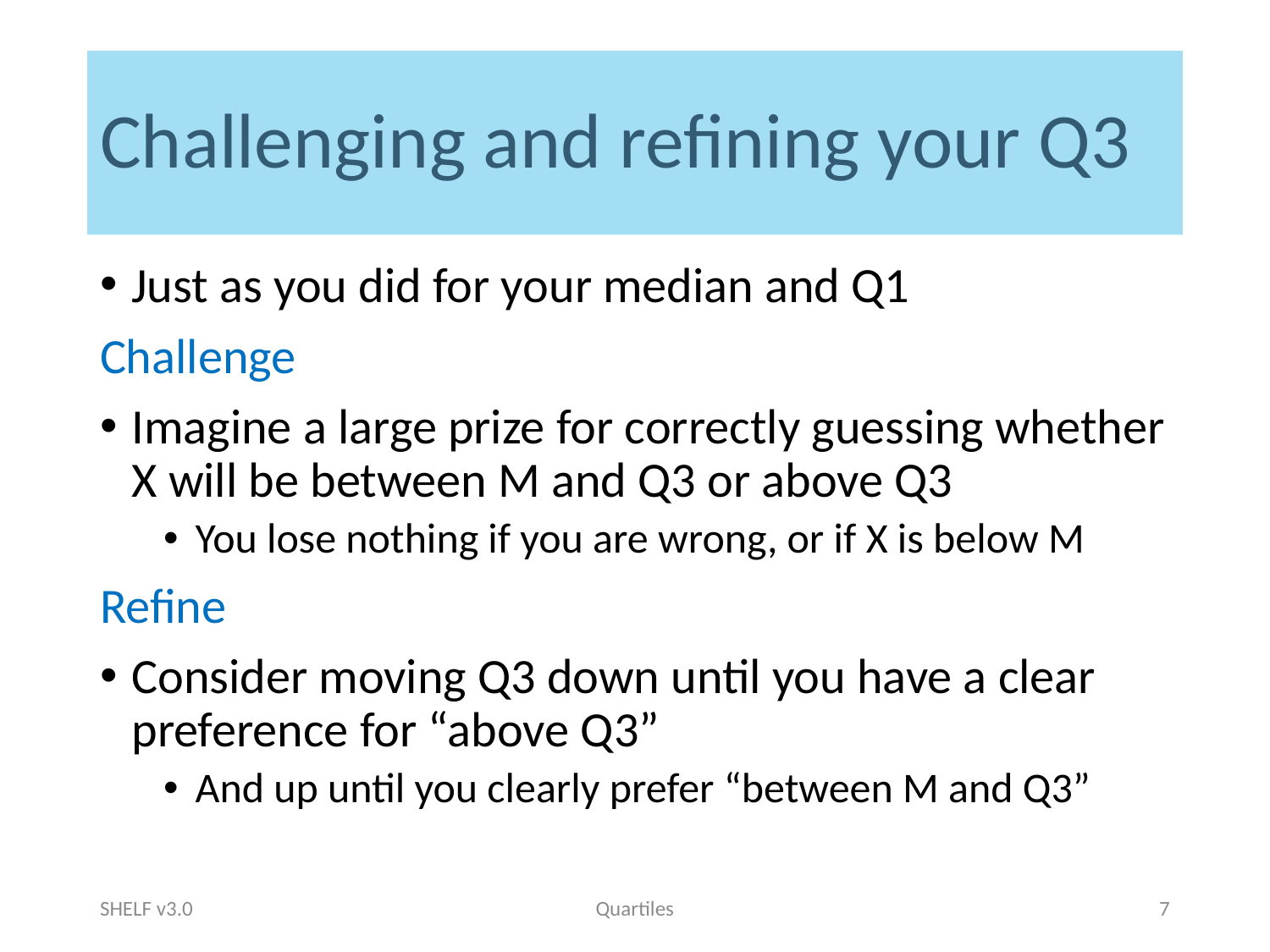

# Challenging and refining your Q3
Just as you did for your median and Q1
Challenge
Imagine a large prize for correctly guessing whether X will be between M and Q3 or above Q3
You lose nothing if you are wrong, or if X is below M
Refine
Consider moving Q3 down until you have a clear preference for “above Q3”
And up until you clearly prefer “between M and Q3”
SHELF v3.0
Quartiles
7